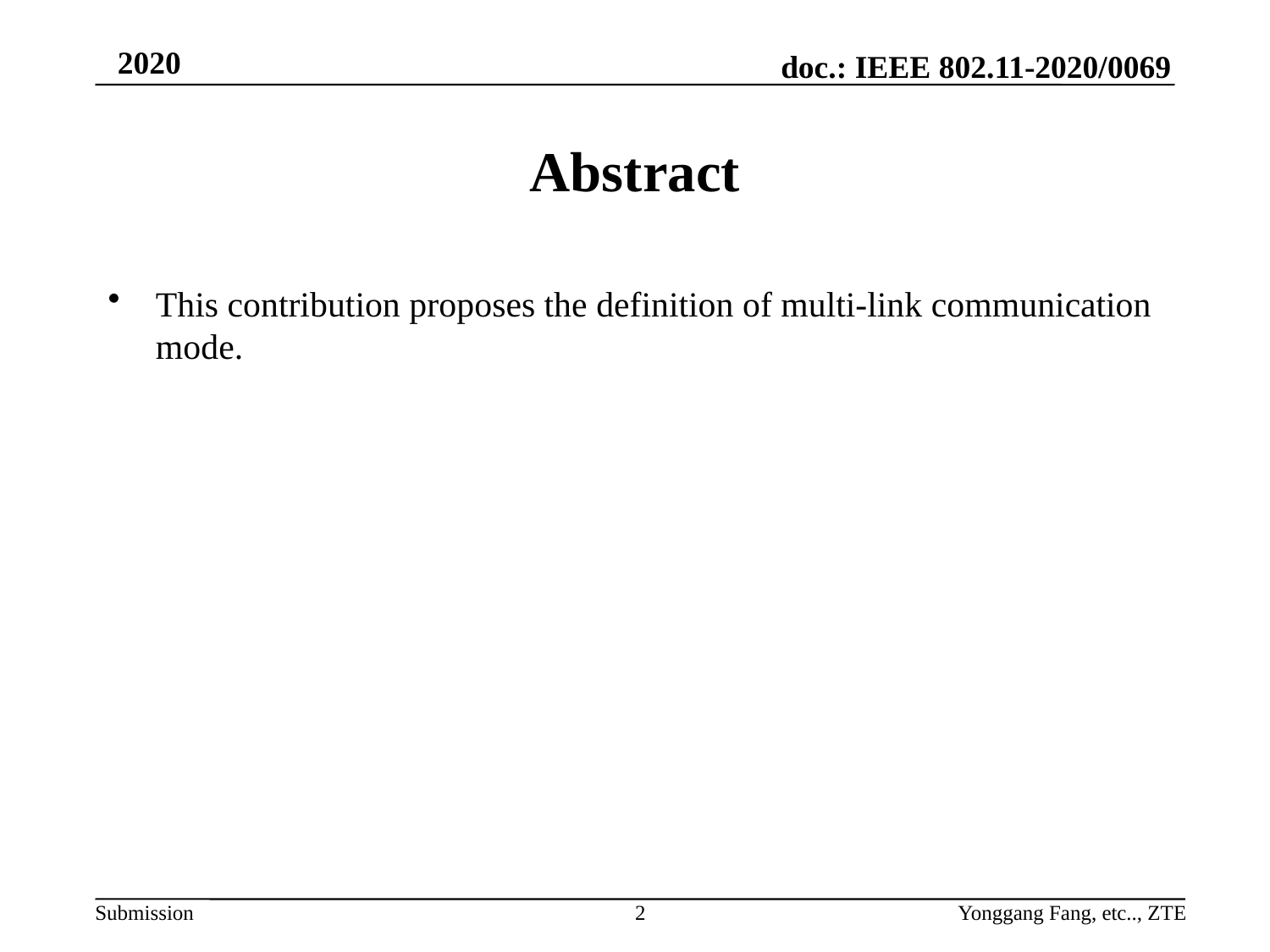

# Abstract
This contribution proposes the definition of multi-link communication mode.
2
Yonggang Fang, etc.., ZTE